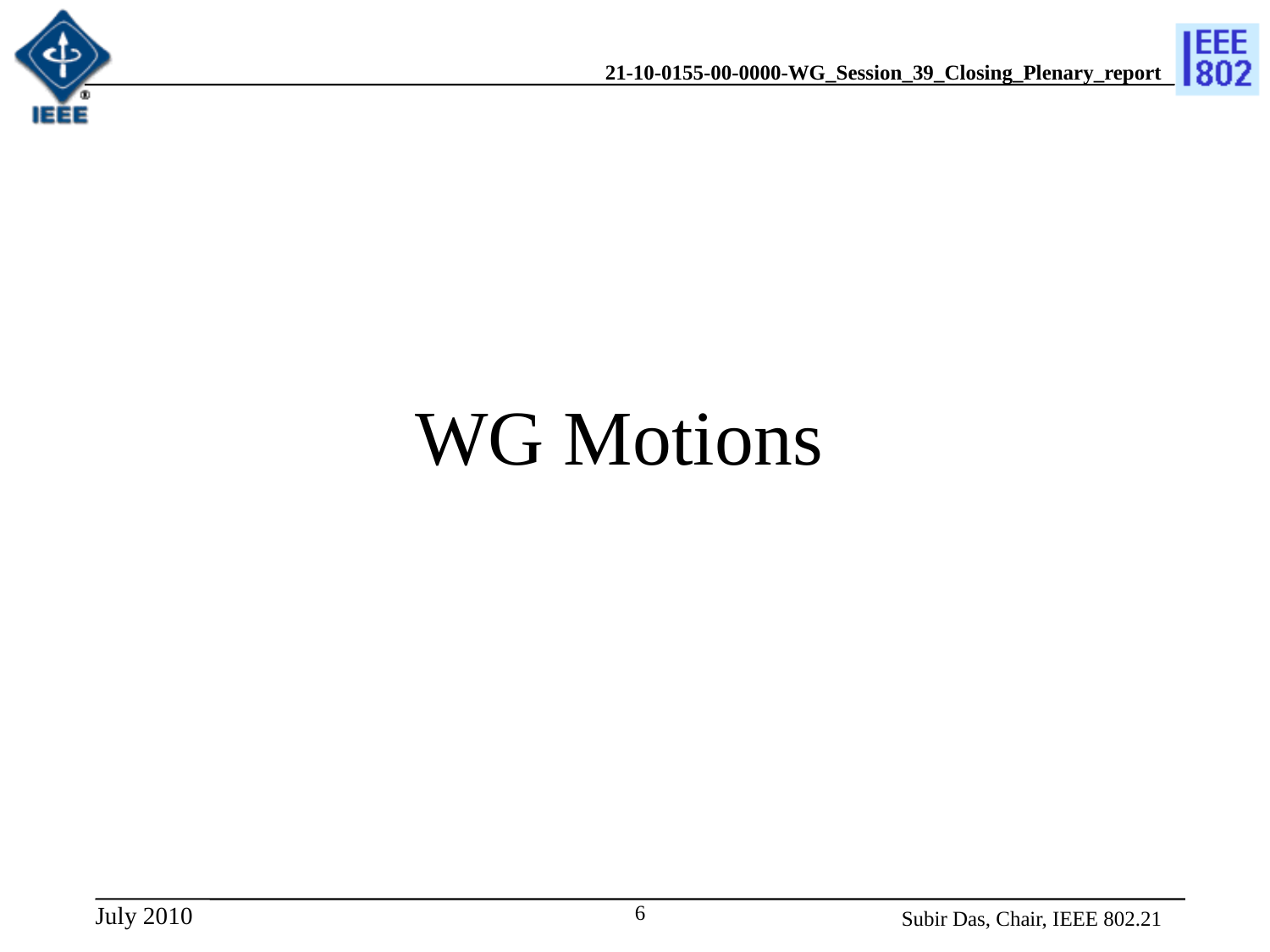

# WG Motions
Subir Das, Chair, IEEE 802.21
6